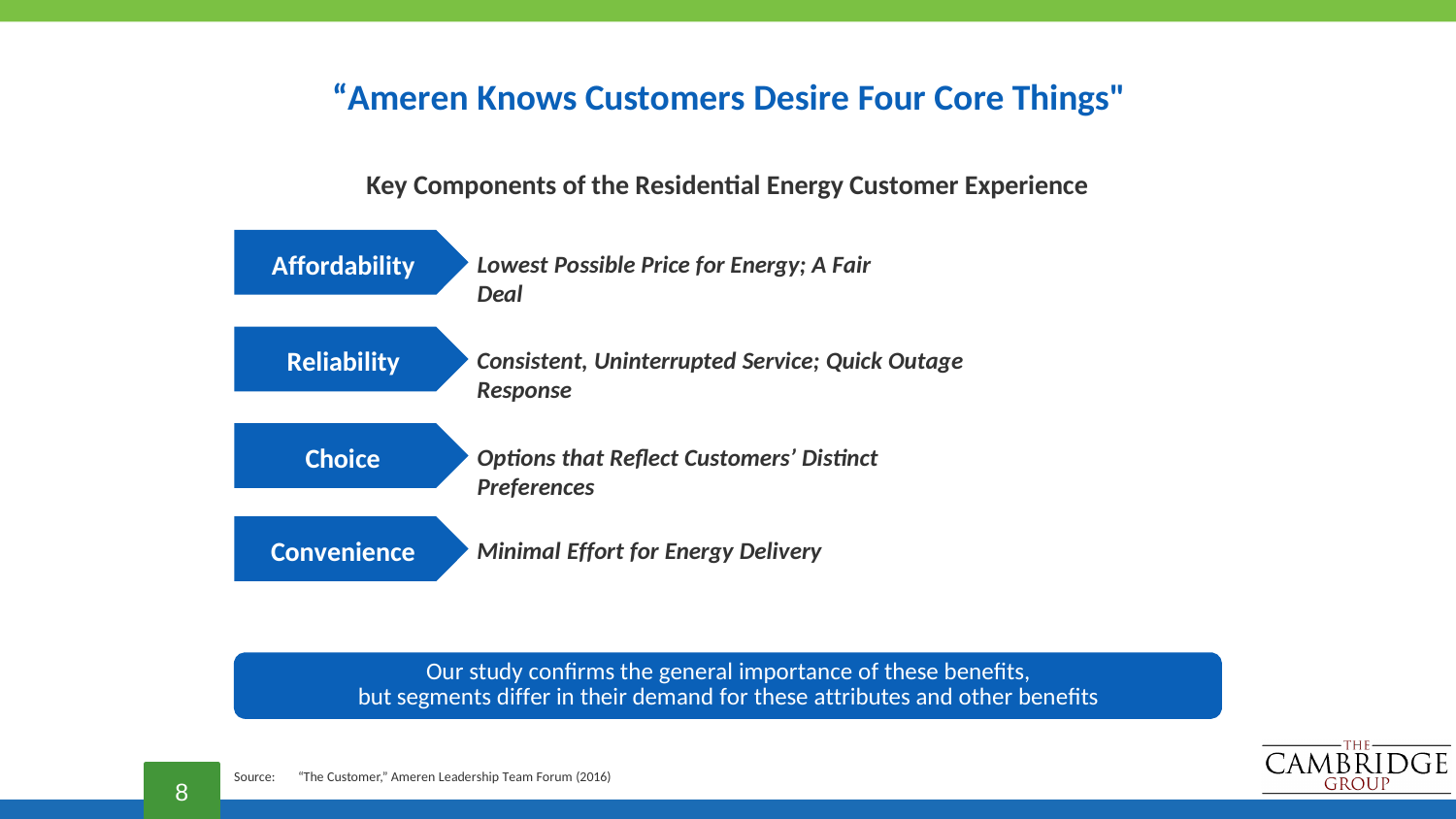

# “Ameren Knows Customers Desire Four Core Things"
Key Components of the Residential Energy Customer Experience

Affordability
Lowest Possible Price for Energy; A Fair Deal

Reliability
Consistent, Uninterrupted Service; Quick Outage Response

Choice
Options that Reflect Customers’ Distinct Preferences

Convenience
Minimal Effort for Energy Delivery

Our study confirms the general importance of these benefits,
but segments differ in their demand for these attributes and other benefits
8
Source:
“The Customer,” Ameren Leadership Team Forum (2016)